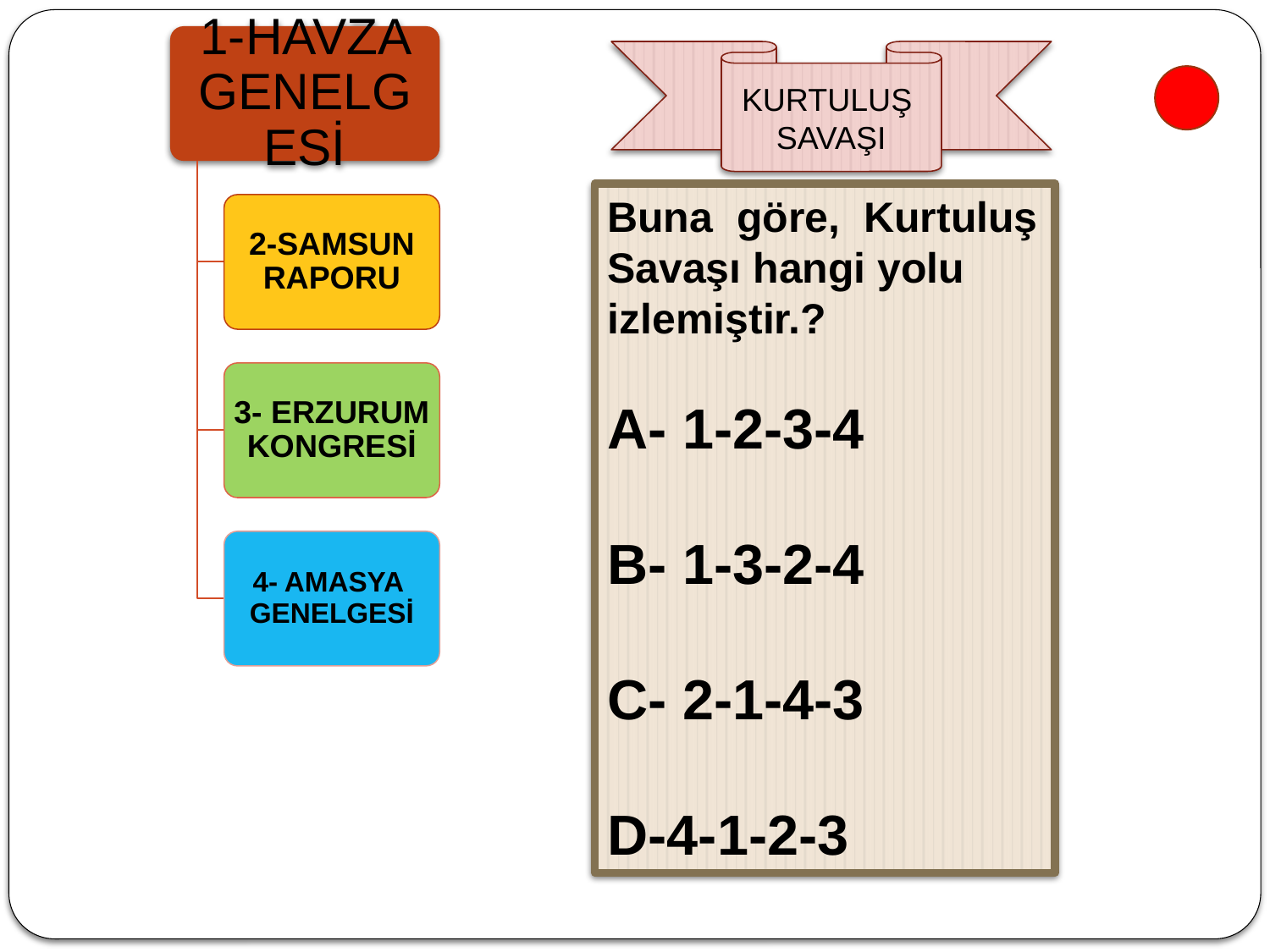

1-HAVZA GENELGESİ
2-SAMSUN RAPORU
3- ERZURUM KONGRESİ
4- AMASYA  GENELGESİ
KURTULUŞ  SAVAŞI

Buna  göre,  Kurtuluş Savaşı hangi yolu izlemiştir.?

A- 1-2-3-4

B- 1-3-2-4

C- 2-1-4-3

D-4-1-2-3